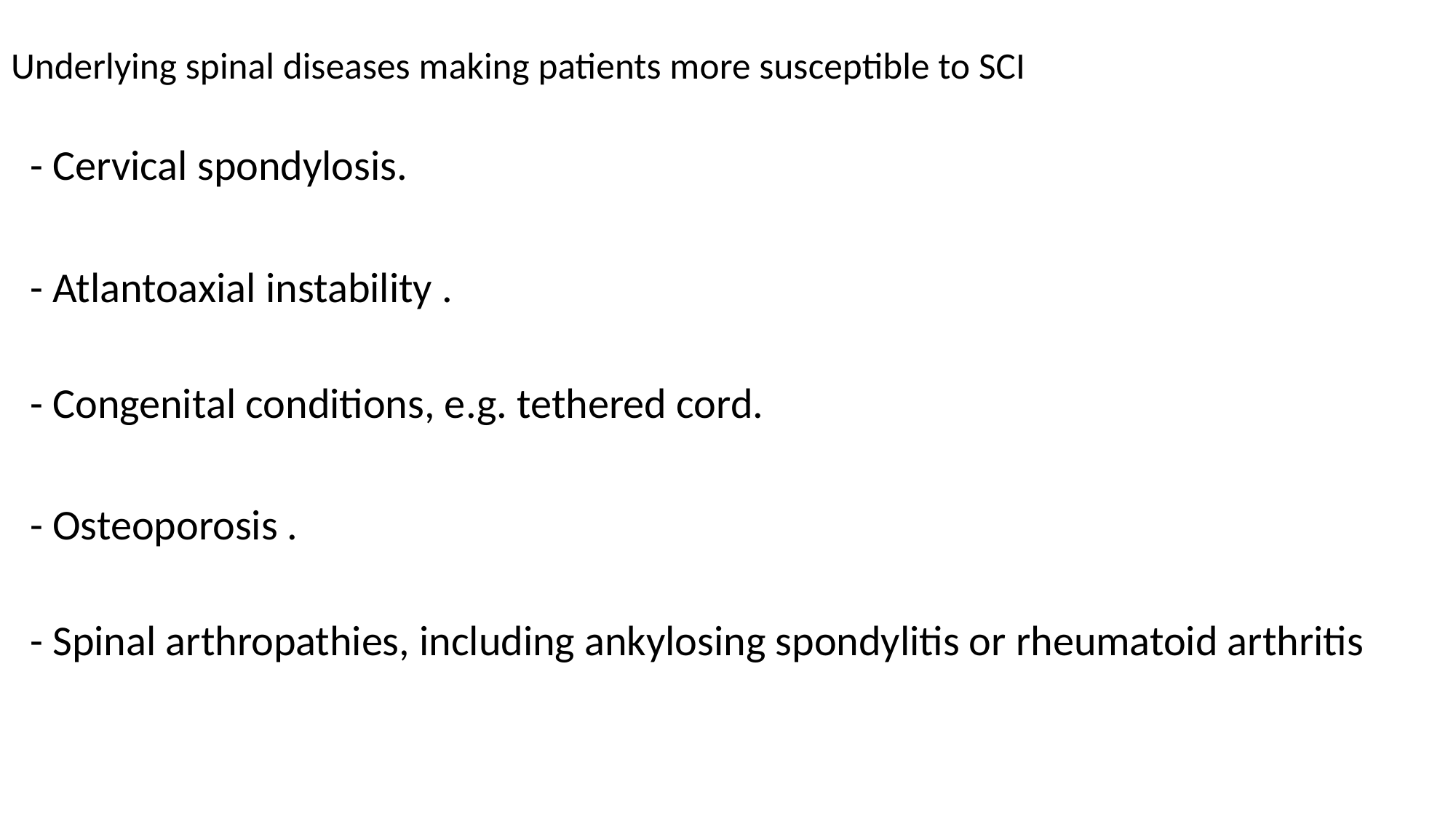

# Underlying spinal diseases making patients more susceptible to SCI
  - Cervical spondylosis.

  - Atlantoaxial instability .

  - Congenital conditions, e.g. tethered cord.

  - Osteoporosis .

  - Spinal arthropathies, including ankylosing spondylitis or rheumatoid arthritis